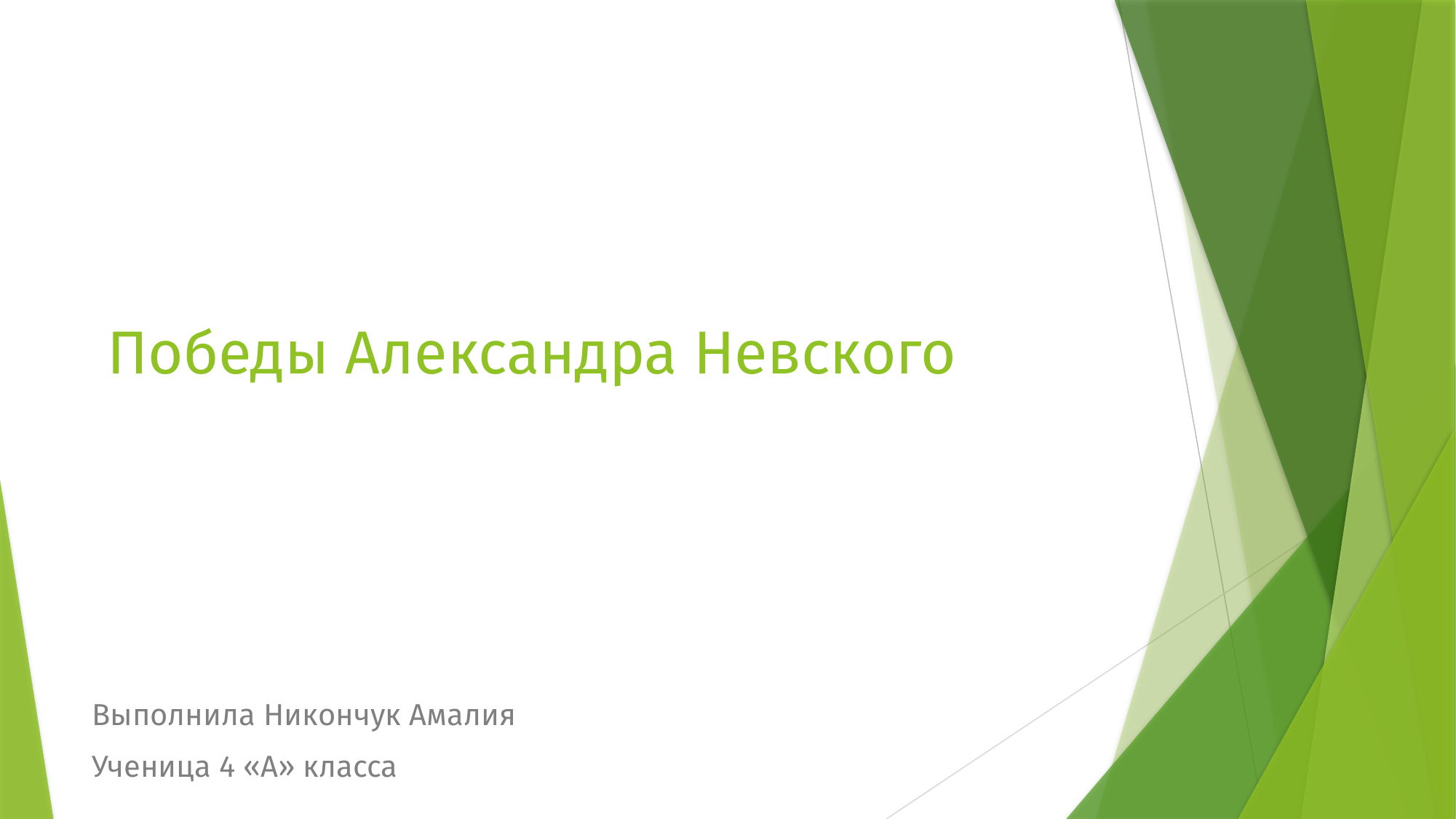

# Победы Александра Невского
Выполнила Никончук Амалия
Ученица 4 «А» класса